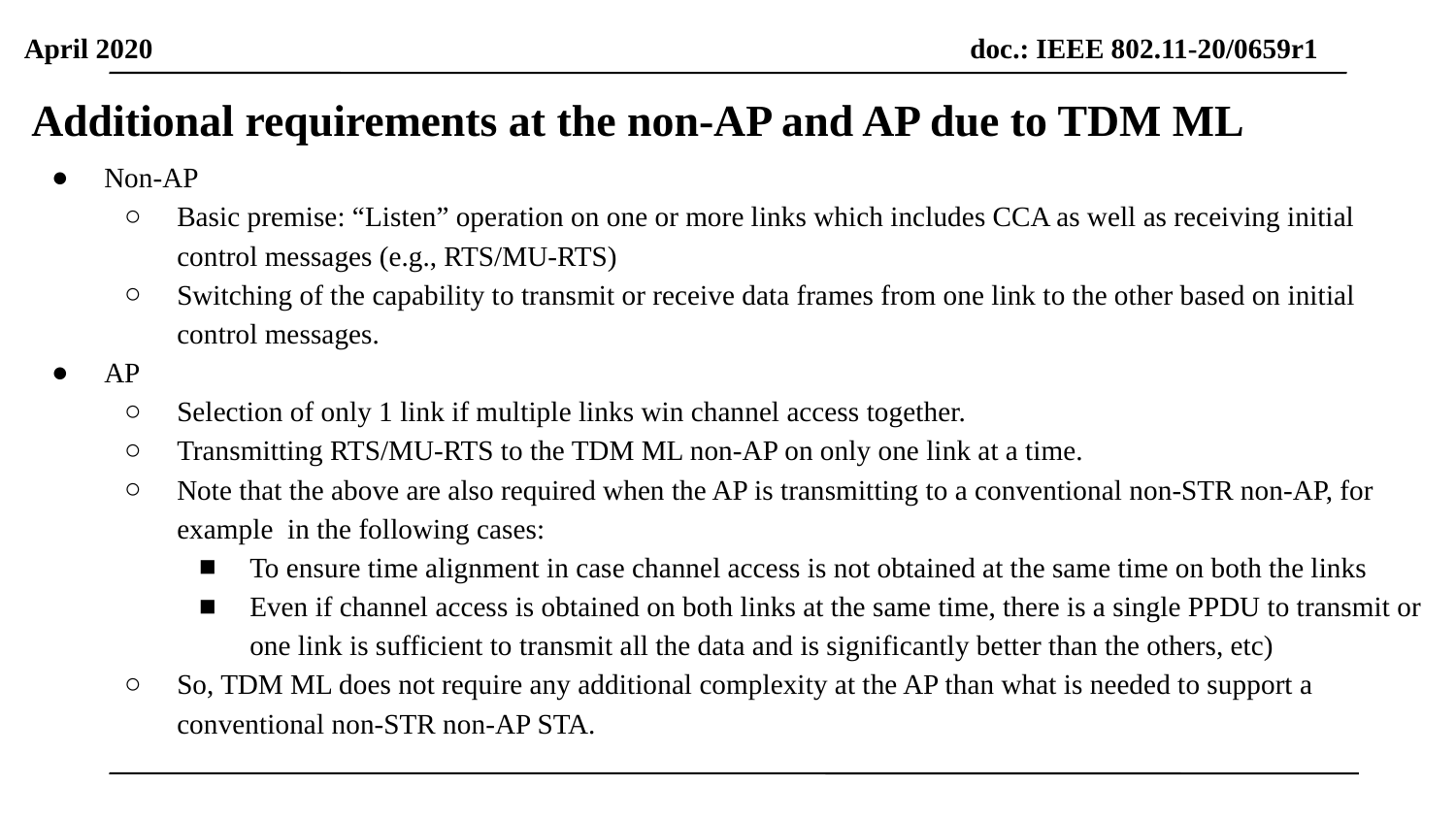

Additional requirements at the non-AP and AP due to TDM ML
Non-AP
Basic premise: “Listen” operation on one or more links which includes CCA as well as receiving initial control messages (e.g., RTS/MU-RTS)
Switching of the capability to transmit or receive data frames from one link to the other based on initial control messages.
AP
Selection of only 1 link if multiple links win channel access together.
Transmitting RTS/MU-RTS to the TDM ML non-AP on only one link at a time.
Note that the above are also required when the AP is transmitting to a conventional non-STR non-AP, for example  in the following cases:
To ensure time alignment in case channel access is not obtained at the same time on both the links
Even if channel access is obtained on both links at the same time, there is a single PPDU to transmit or one link is sufficient to transmit all the data and is significantly better than the others, etc)
So, TDM ML does not require any additional complexity at the AP than what is needed to support a conventional non-STR non-AP STA.